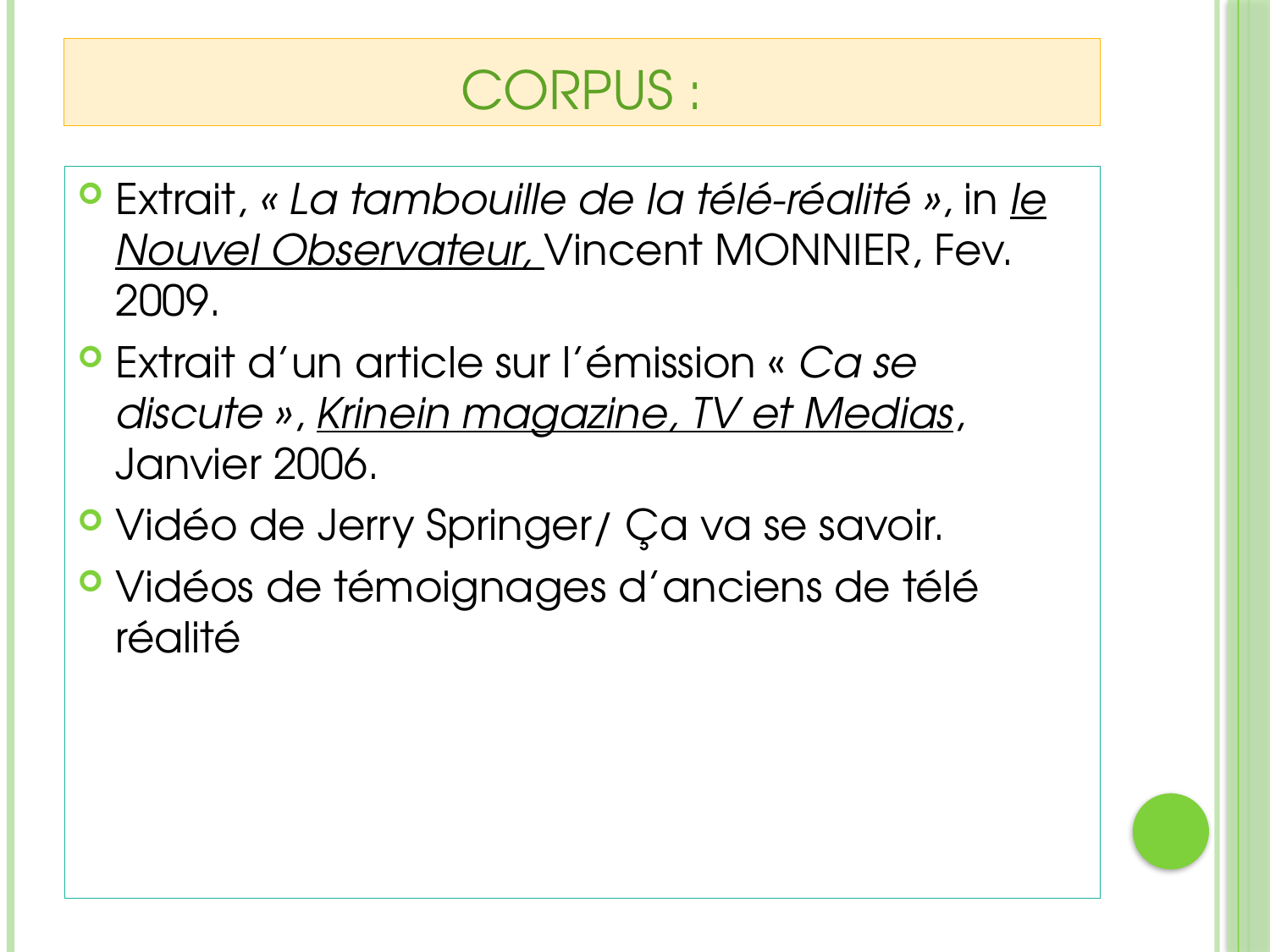

# CORPUS :
Extrait, « La tambouille de la télé-réalité », in le Nouvel Observateur, Vincent MONNIER, Fev. 2009.
Extrait d’un article sur l’émission « Ca se discute », Krinein magazine, TV et Medias, Janvier 2006.
Vidéo de Jerry Springer/ Ça va se savoir.
Vidéos de témoignages d’anciens de télé réalité